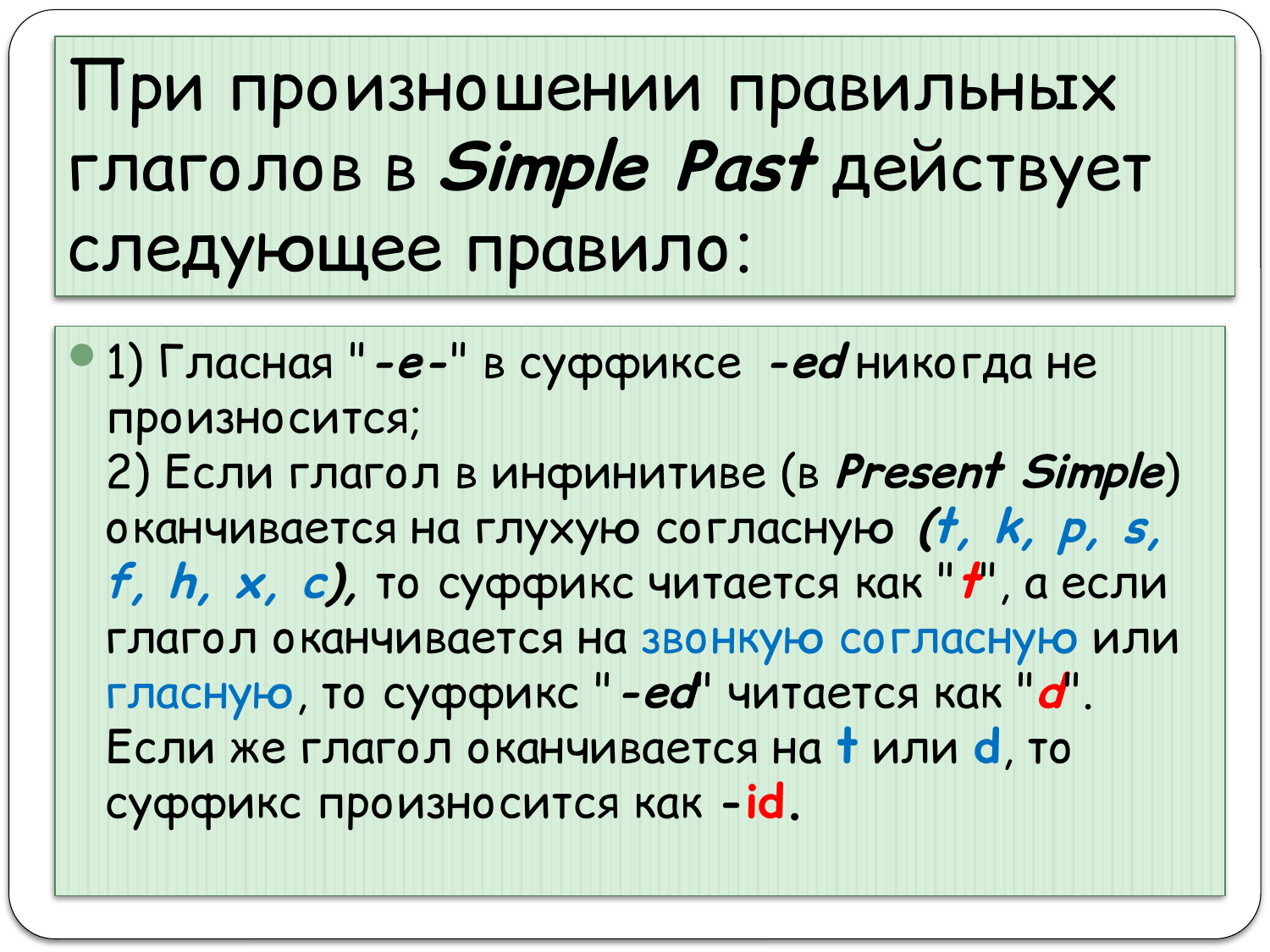

# При произношении правильных глаголов в Simple Pаst действует следующее правило:
1) Гласная "-е-" в суффиксе -ed никогда не произносится;
2) Если глагол в инфинитиве (в Present Simple) оканчивается на глухую согласную (t, k, p, s, f, h, x, c), то суффикс читается как "t", а если глагол оканчивается на звонкую согласную или гласную, то суффикс "-ed" читается как "d". Если же глагол оканчивается на t или d, то суффикс произносится как -id.